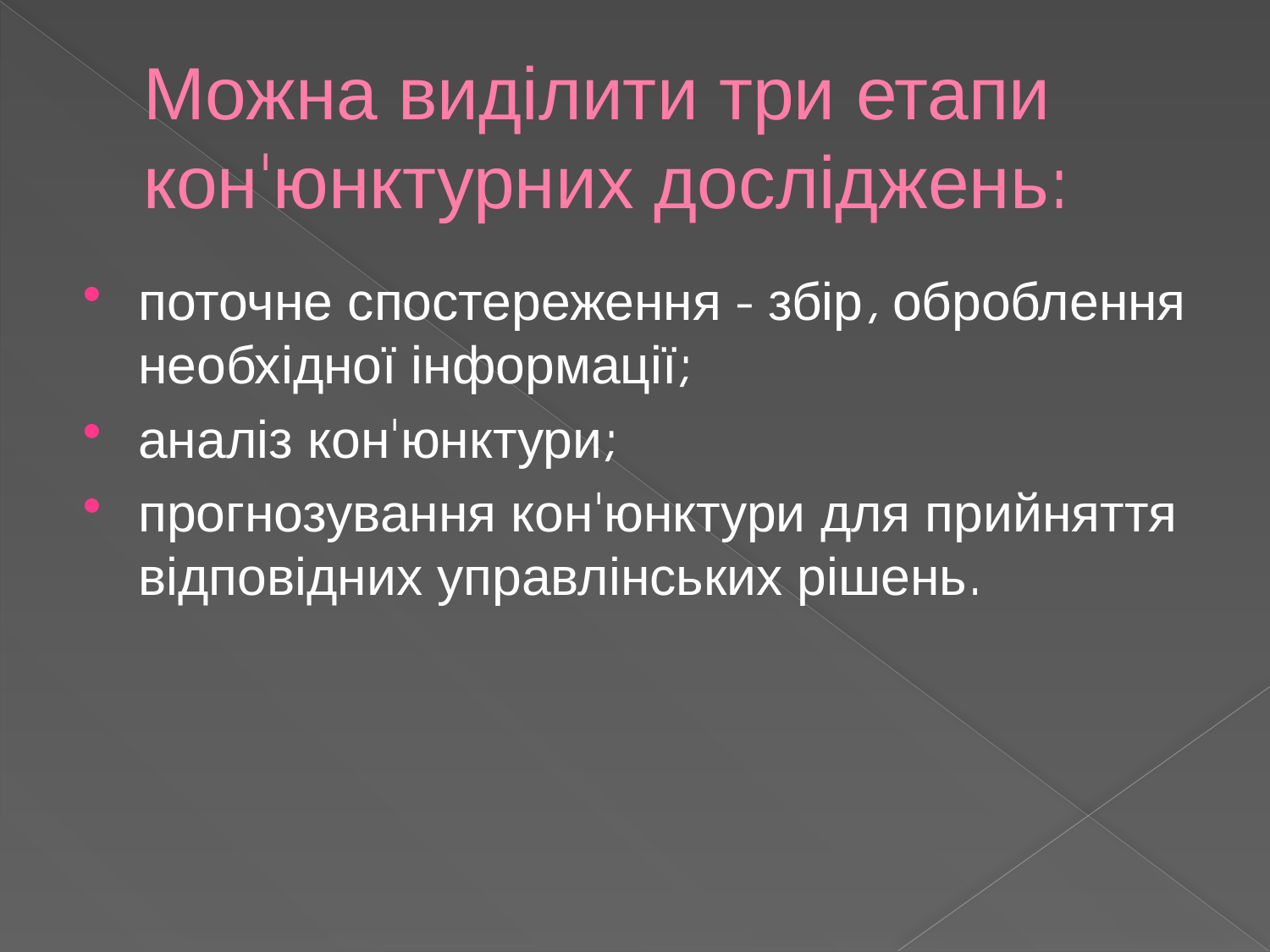

# Можна виділити три етапи кон'юнктурних досліджень:
поточне спостереження - збір, оброблення необхідної інформації;
аналіз кон'юнктури;
прогнозування кон'юнктури для прийняття відповідних управлінських рішень.